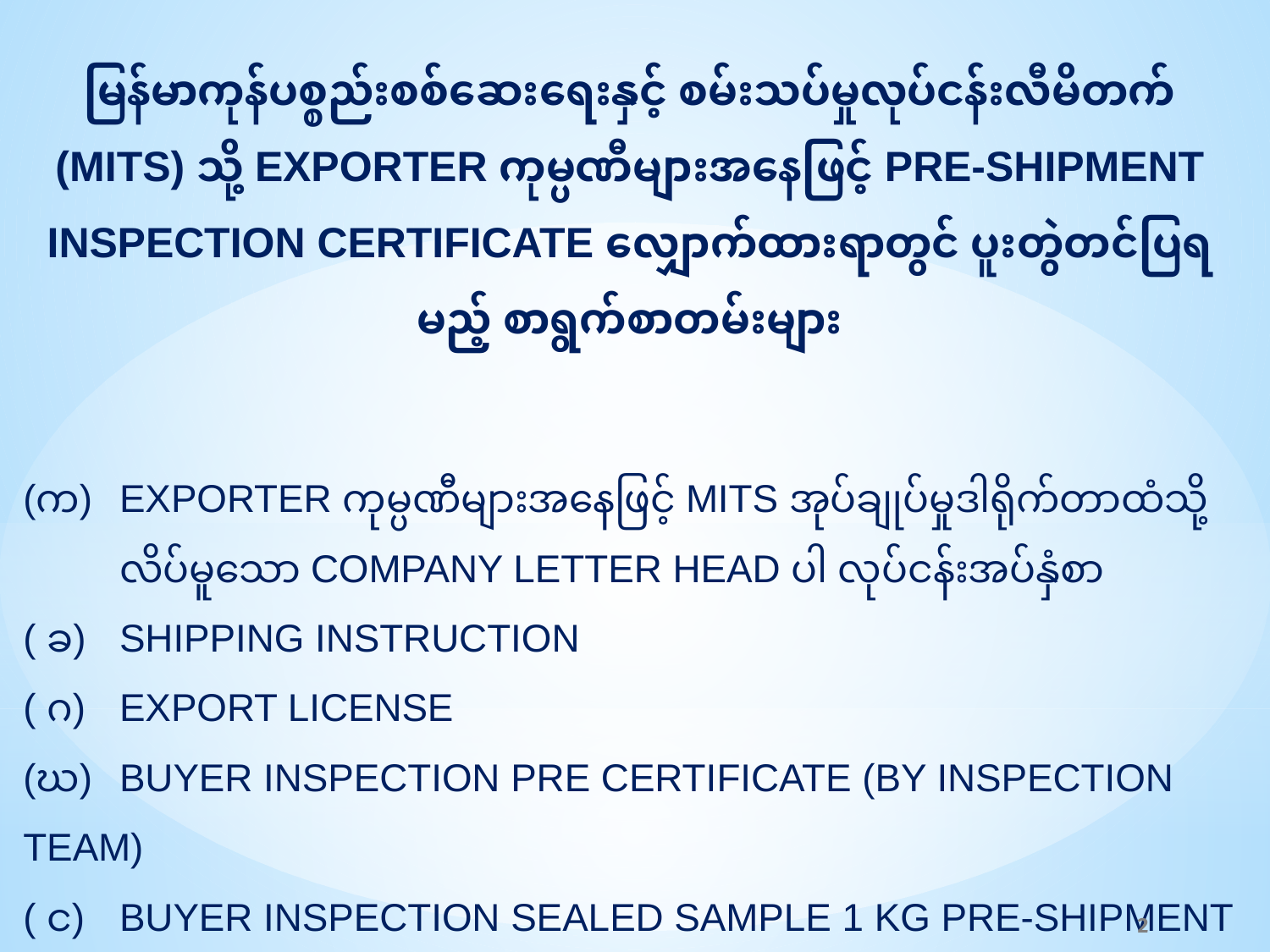

မြန်မာကုန်ပစ္စည်းစစ်ဆေးရေးနှင့် စမ်းသပ်မှုလုပ်ငန်းလီမိတက် (MITS) သို့ EXPORTER ကုမ္ပဏီများအနေဖြင့် PRE-SHIPMENT INSPECTION CERTIFICATE လျှောက်ထားရာတွင် ပူးတွဲတင်ပြရမည့် စာရွက်စာတမ်းများ

(က)	EXPORTER ကုမ္ပဏီများအနေဖြင့် MITS အုပ်ချုပ်မှုဒါရိုက်တာထံသို့ 	လိပ်မူသော COMPANY LETTER HEAD ပါ လုပ်ငန်းအပ်နှံစာ
( ခ)	SHIPPING INSTRUCTION
( ဂ)	EXPORT LICENSE
(ဃ)	BUYER INSPECTION PRE CERTIFICATE (BY INSPECTION TEAM)
( င)	BUYER INSPECTION SEALED SAMPLE 1 KG PRE-SHIPMENT
( စ)	SALE CONTRACT

2